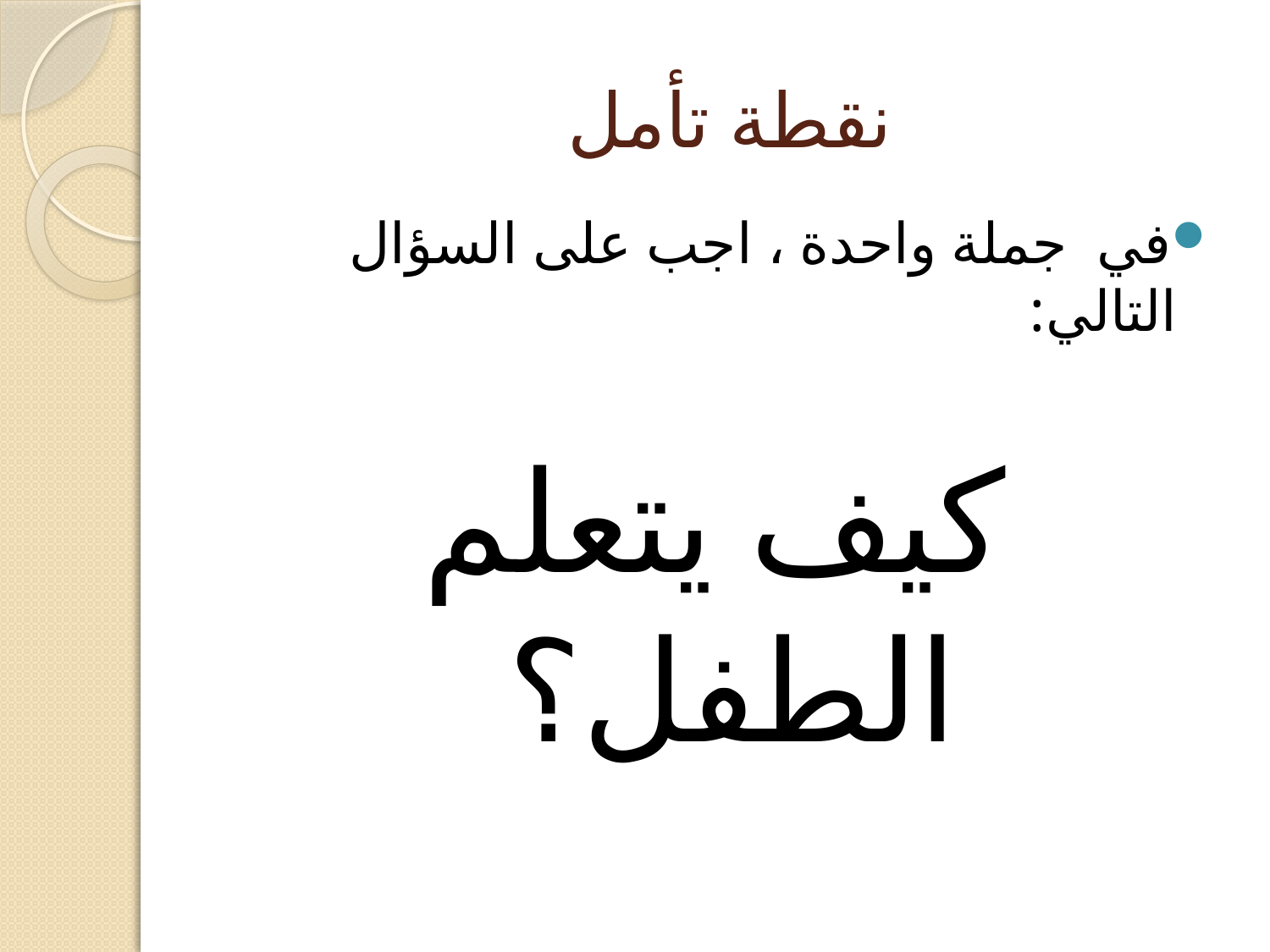

# نقطة تأمل
في  جملة واحدة ، اجب على السؤال التالي:

كيف يتعلم الطفل؟